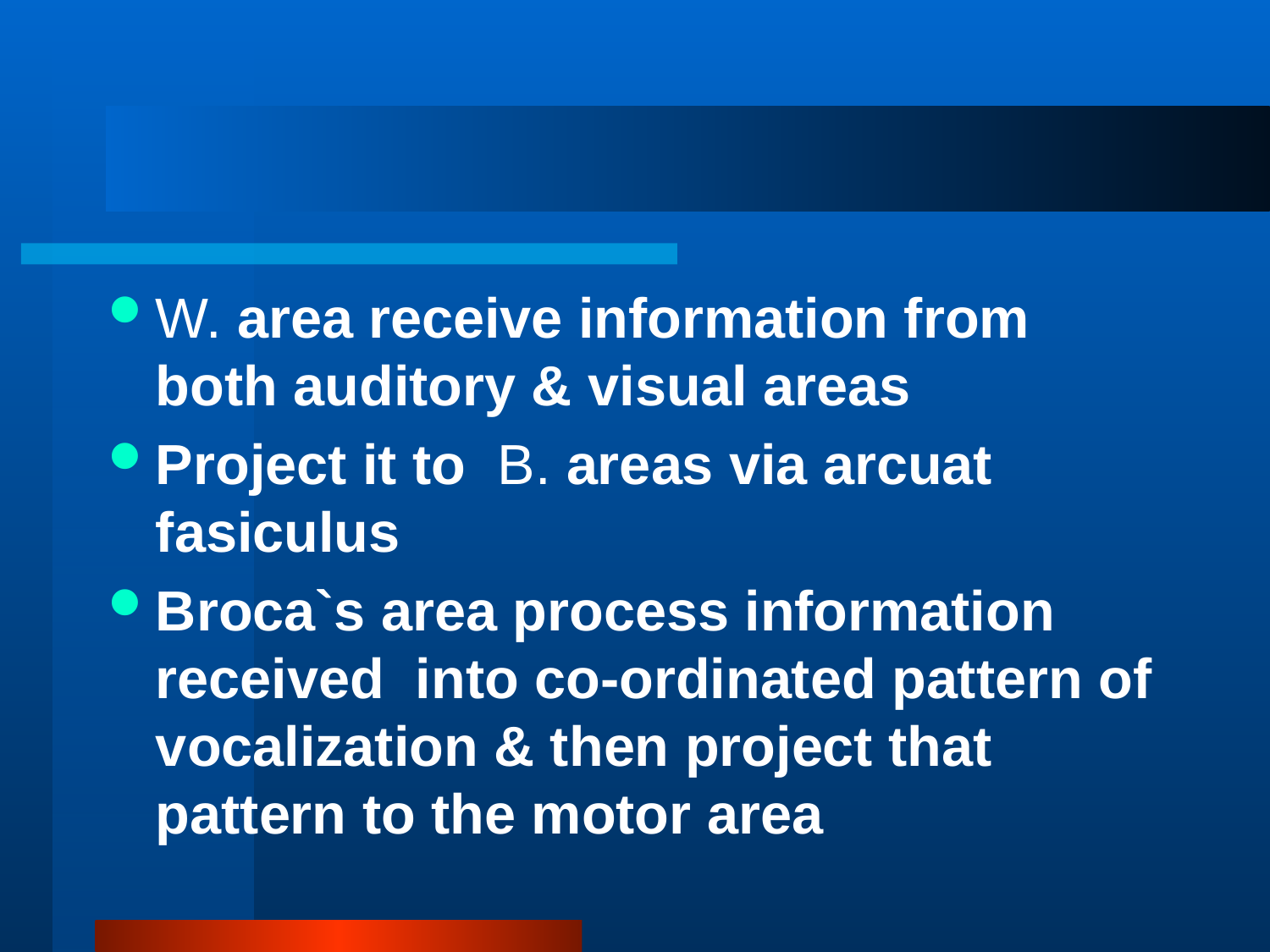

#
W. area receive information from both auditory & visual areas
Project it to  B. areas via arcuat fasiculus
Broca`s area process information received  into co-ordinated pattern of vocalization & then project that pattern to the motor area